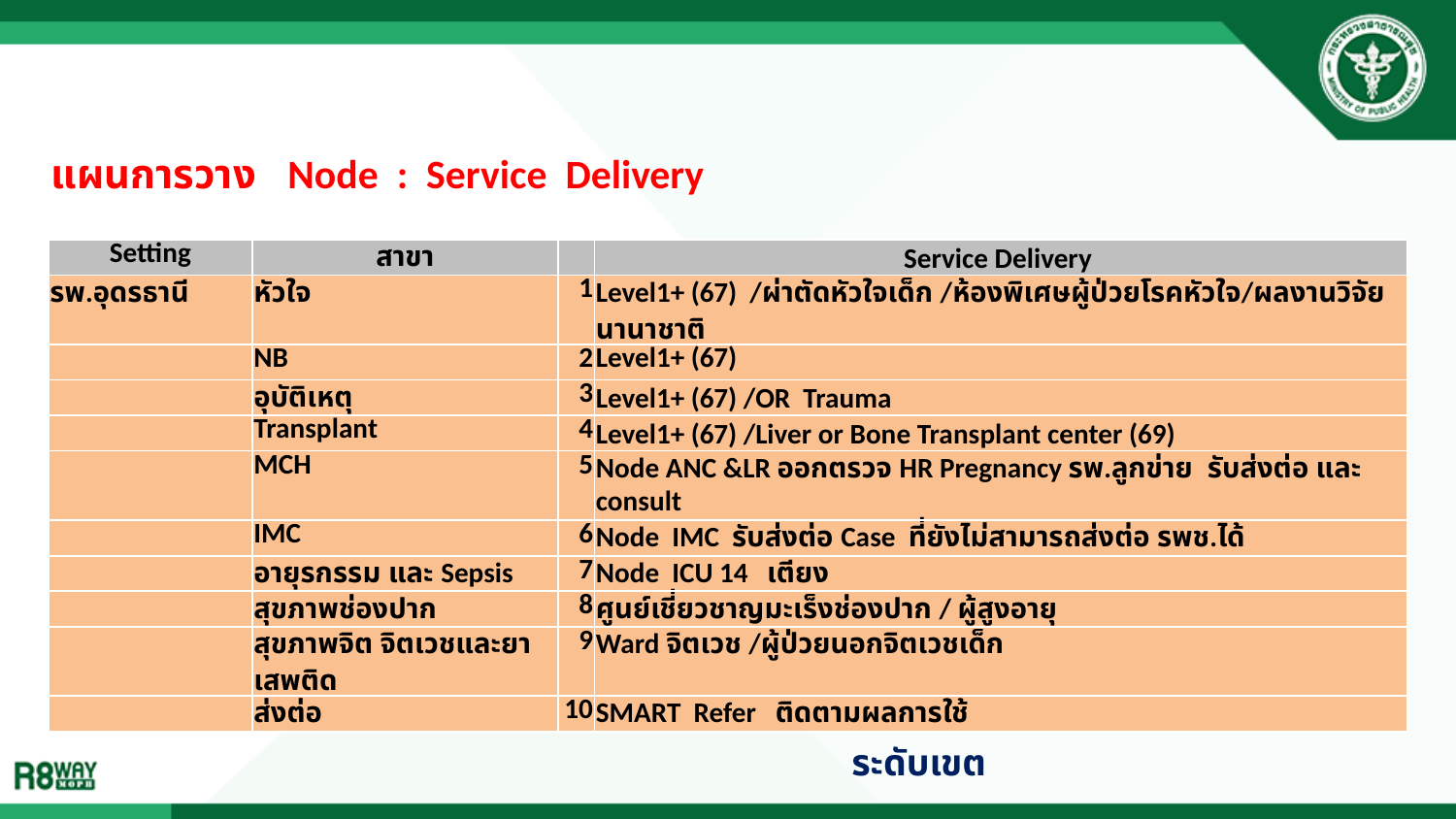

# แผนการวาง   Node  :  Service  Delivery
| Setting | สาขา |  | Service Delivery |
| --- | --- | --- | --- |
| รพ.อุดรธานี | หัวใจ | 1 | Level1+ (67) /ผ่าตัดหัวใจเด็ก /ห้องพิเศษผู้ป่วยโรคหัวใจ/ผลงานวิจัยนานาชาติ |
|  | NB | 2 | Level1+ (67) |
|  | อุบัติเหตุ | 3 | Level1+ (67) /OR Trauma |
|  | Transplant | 4 | Level1+ (67) /Liver or Bone Transplant center (69) |
|  | MCH | 5 | Node ANC &LR ออกตรวจ HR Pregnancy รพ.ลูกข่าย รับส่งต่อ และ consult |
|  | IMC | 6 | Node IMC รับส่งต่อ Case ที่ยังไม่สามารถส่งต่อ รพช.ได้ |
|  | อายุรกรรม และ Sepsis | 7 | Node ICU 14 เตียง |
|  | สุขภาพช่องปาก | 8 | ศูนย์เชี่ยวชาญมะเร็งช่องปาก / ผู้สูงอายุ |
|  | สุขภาพจิต จิตเวชและยาเสพติด | 9 | Ward จิตเวช /ผู้ป่วยนอกจิตเวชเด็ก |
|  | ส่งต่อ | 10 | SMART Refer ติดตามผลการใช้ |
ที่มา  แผนการวาง Service คกก. SP ระดับเขต